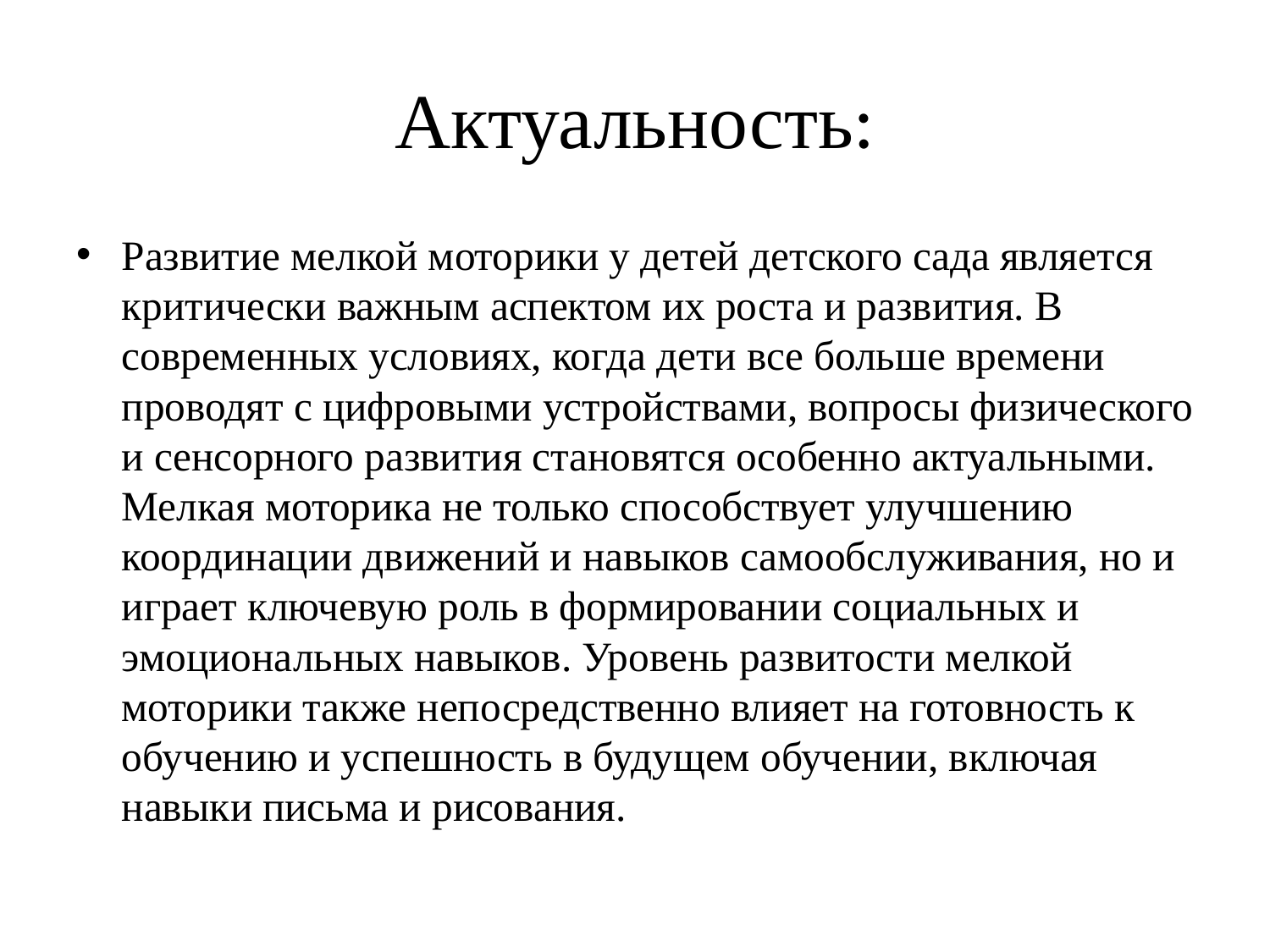

# Актуальность:
Развитие мелкой моторики у детей детского сада является критически важным аспектом их роста и развития. В современных условиях, когда дети все больше времени проводят с цифровыми устройствами, вопросы физического и сенсорного развития становятся особенно актуальными. Мелкая моторика не только способствует улучшению координации движений и навыков самообслуживания, но и играет ключевую роль в формировании социальных и эмоциональных навыков. Уровень развитости мелкой моторики также непосредственно влияет на готовность к обучению и успешность в будущем обучении, включая навыки письма и рисования.